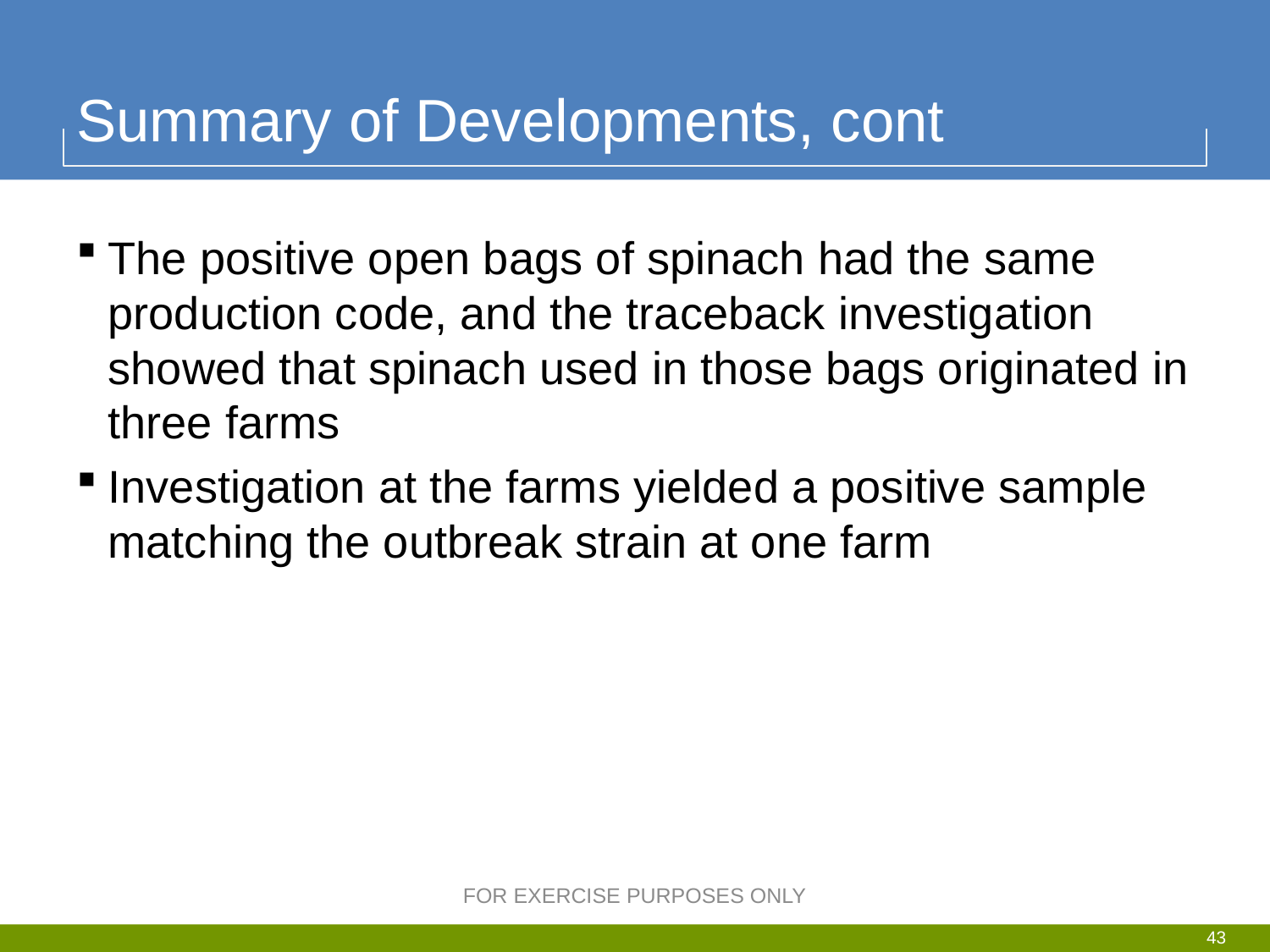

# Summary of Developments, cont
The positive open bags of spinach had the same production code, and the traceback investigation showed that spinach used in those bags originated in three farms
Investigation at the farms yielded a positive sample matching the outbreak strain at one farm

FOR EXERCISE PURPOSES ONLY